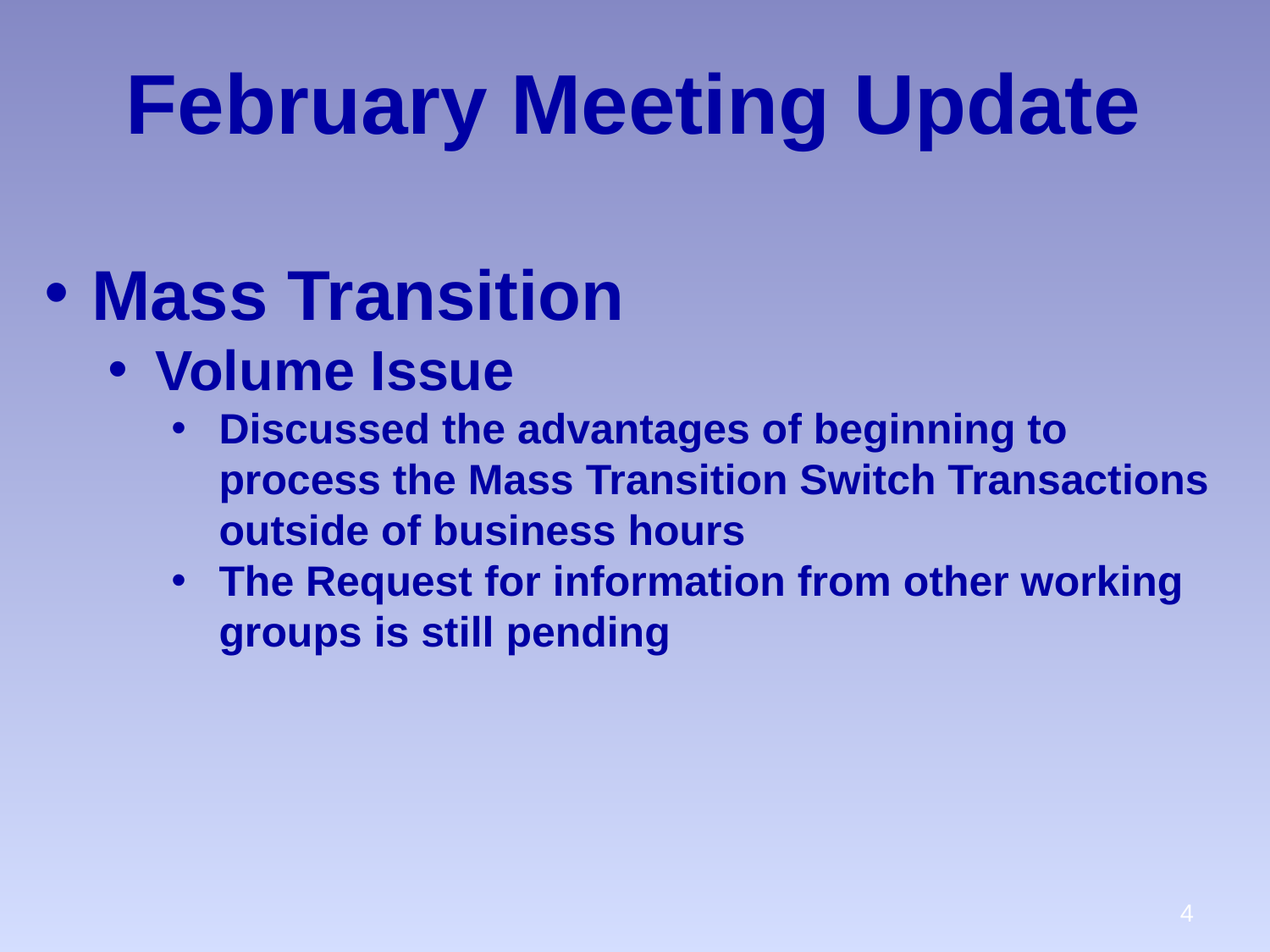

February Meeting Update

Mass Transition
Volume Issue
Discussed the advantages of beginning to process the Mass Transition Switch Transactions outside of business hours
The Request for information from other working groups is still pending
4